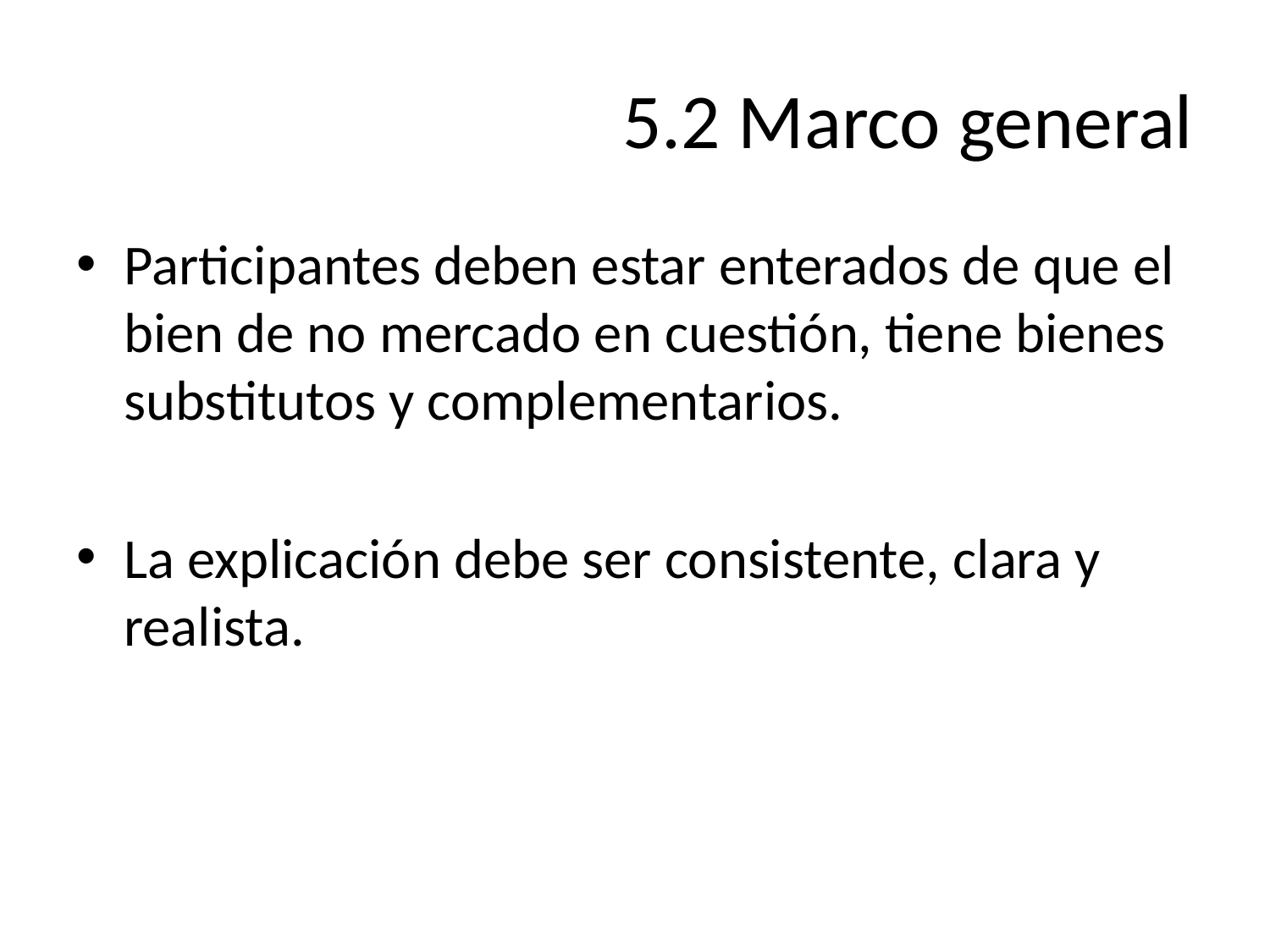

# 5.2 Marco general
Participantes deben estar enterados de que el bien de no mercado en cuestión, tiene bienes substitutos y complementarios.

La explicación debe ser consistente, clara y realista.